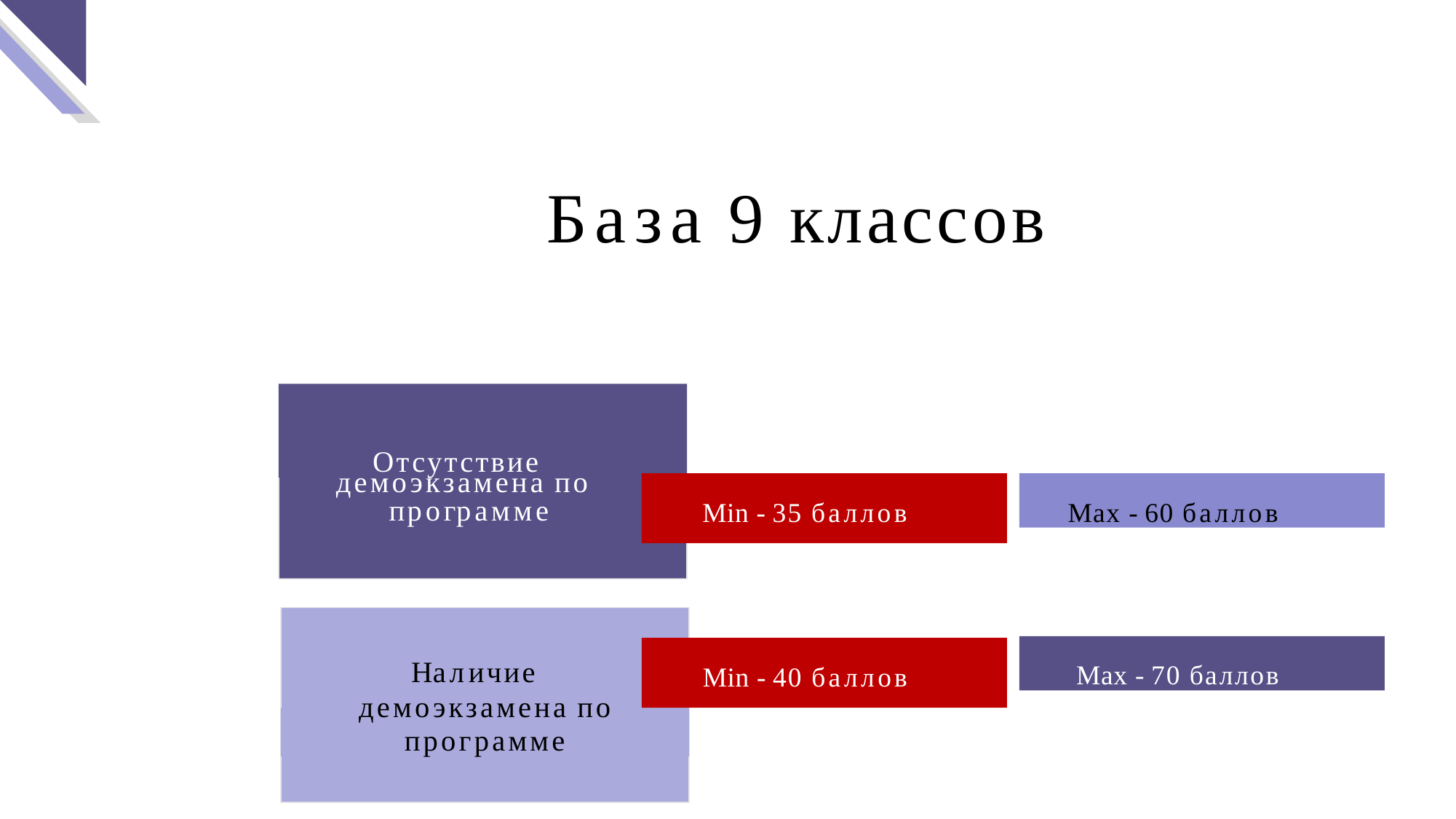

База 9 классов

Отсутствие
демоэкзамена по

Мin - 35 баллов
Мах - 60 баллов
программе

Мах - 70 баллов

Мin - 40 баллов
Наличие
демоэкзамена по
программе